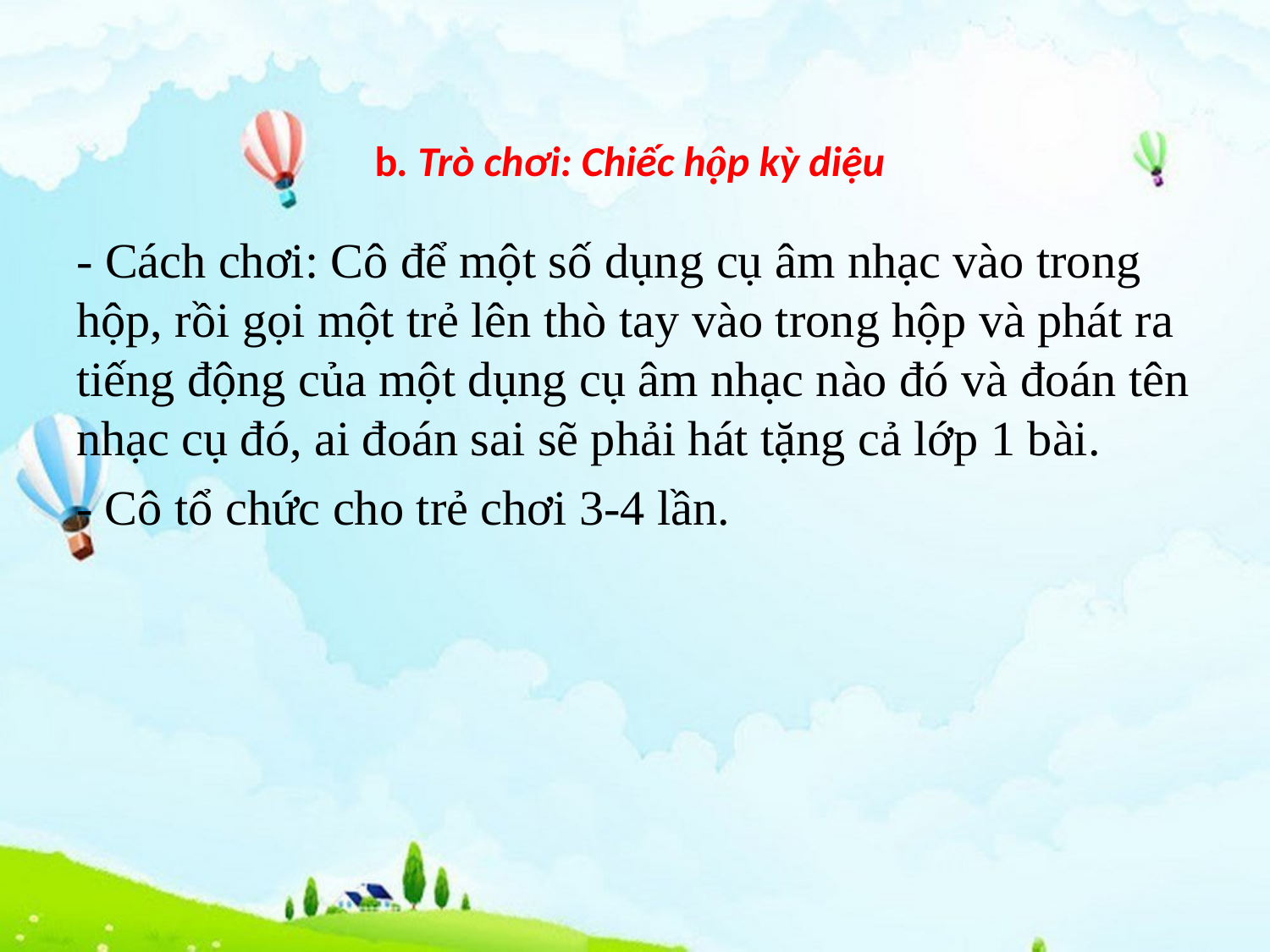

# b. Trò chơi: Chiếc hộp kỳ diệu
- Cách chơi: Cô để một số dụng cụ âm nhạc vào trong hộp, rồi gọi một trẻ lên thò tay vào trong hộp và phát ra tiếng động của một dụng cụ âm nhạc nào đó và đoán tên nhạc cụ đó, ai đoán sai sẽ phải hát tặng cả lớp 1 bài.
- Cô tổ chức cho trẻ chơi 3-4 lần.